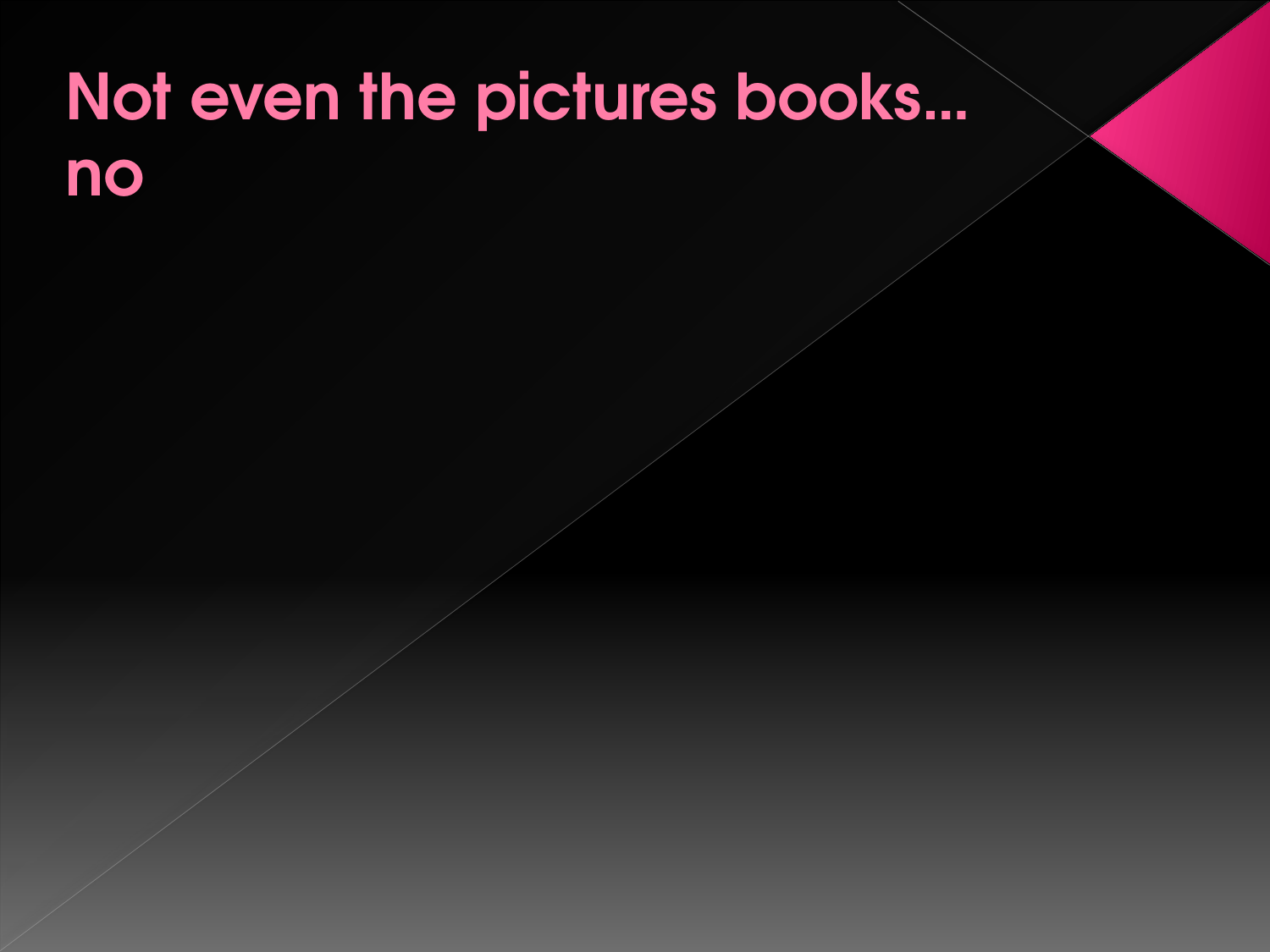

# Not even the pictures books… no